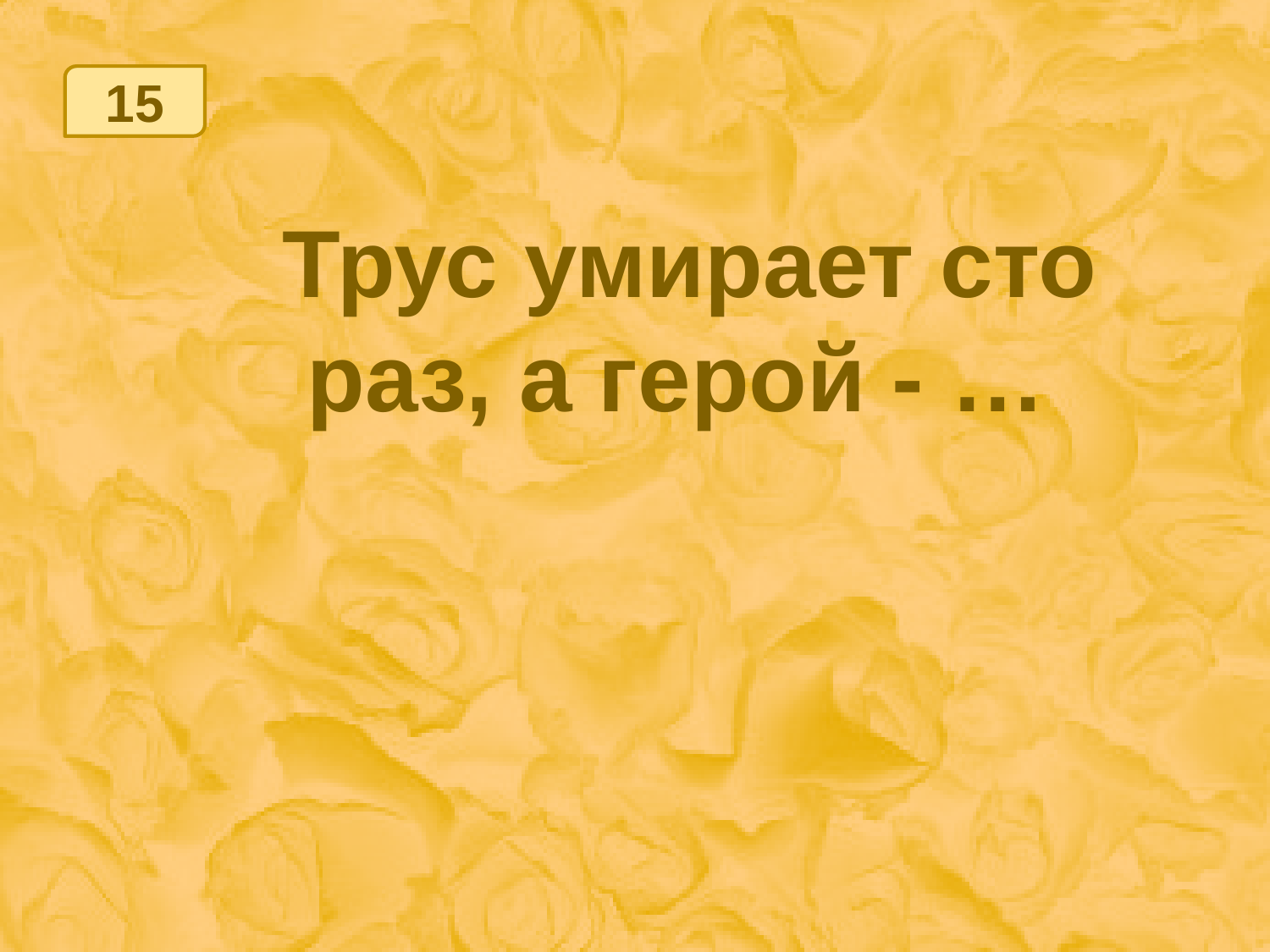

15
Трус умирает сто раз, а герой - …